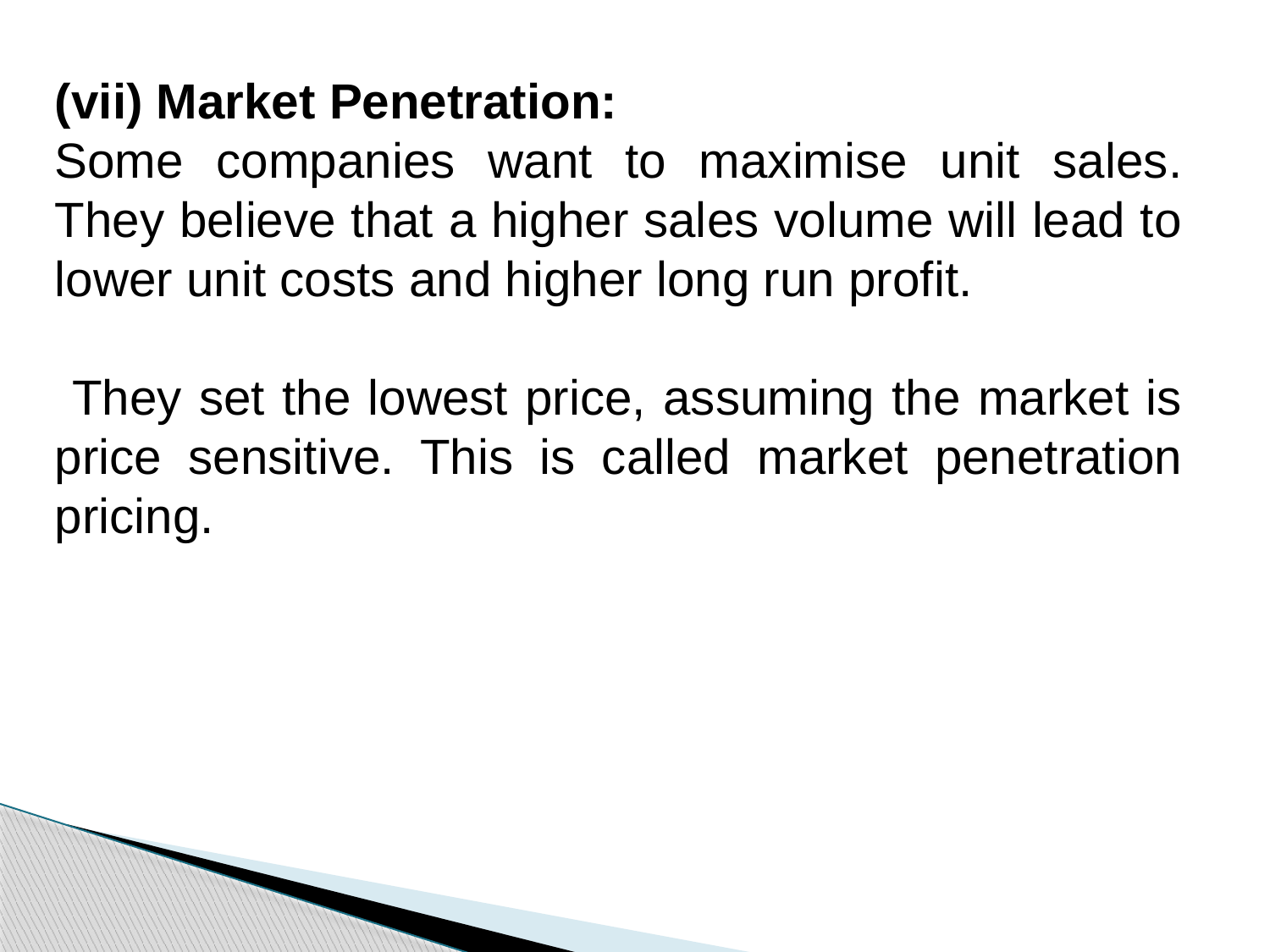

(vii) Market Penetration:
Some companies want to maximise unit sales. They believe that a higher sales volume will lead to lower unit costs and higher long run profit.

 They set the lowest price, assuming the market is price sensitive. This is called market penetration pricing.